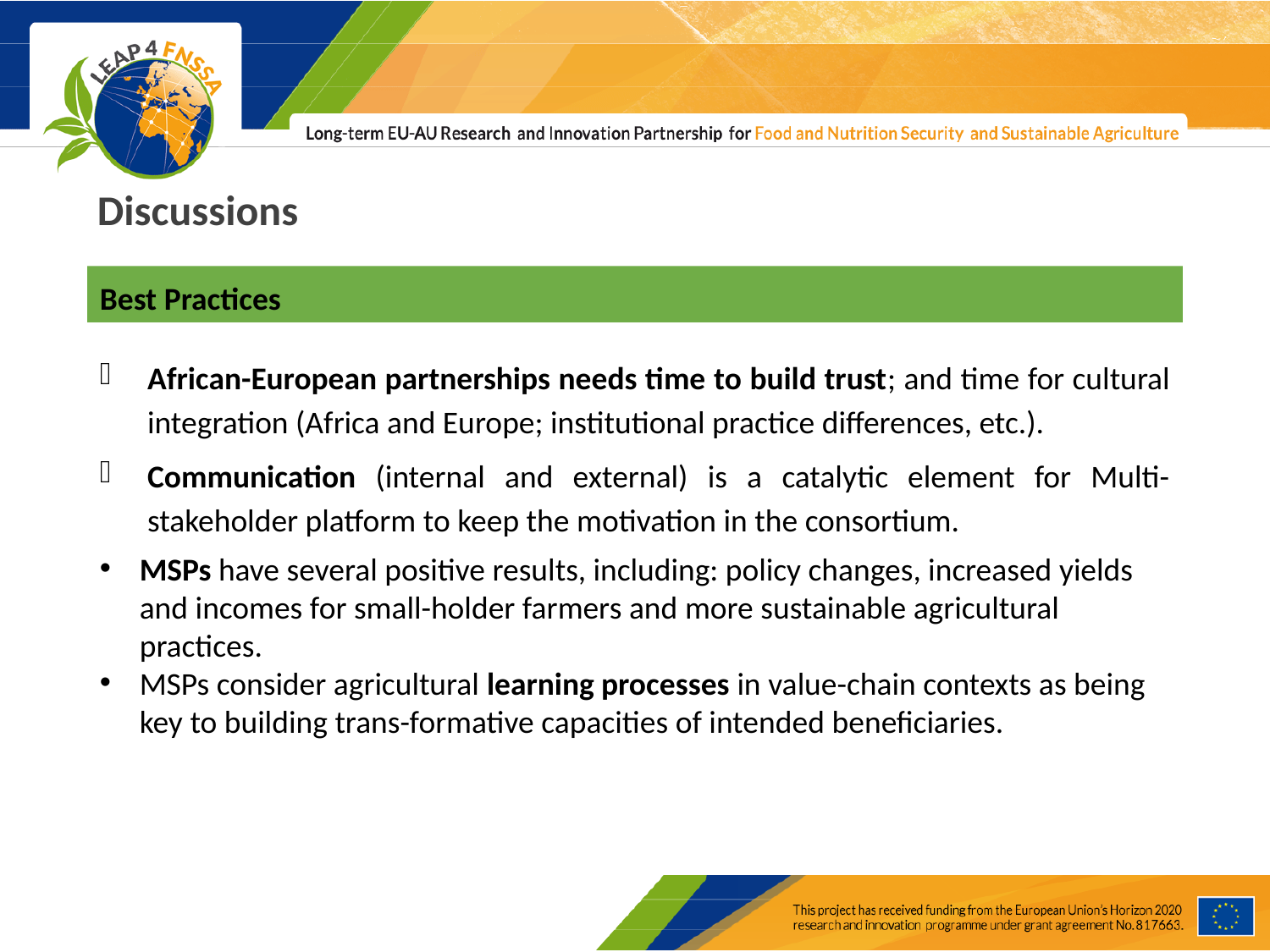

#
Discussions

Best Practices

African-European partnerships needs time to build trust; and time for cultural integration (Africa and Europe; institutional practice differences, etc.).
Communication (internal and external) is a catalytic element for Multi-stakeholder platform to keep the motivation in the consortium.
MSPs have several positive results, including: policy changes, increased yields and incomes for small-holder farmers and more sustainable agricultural practices.
MSPs consider agricultural learning processes in value-chain contexts as being key to building trans-formative capacities of intended beneficiaries.